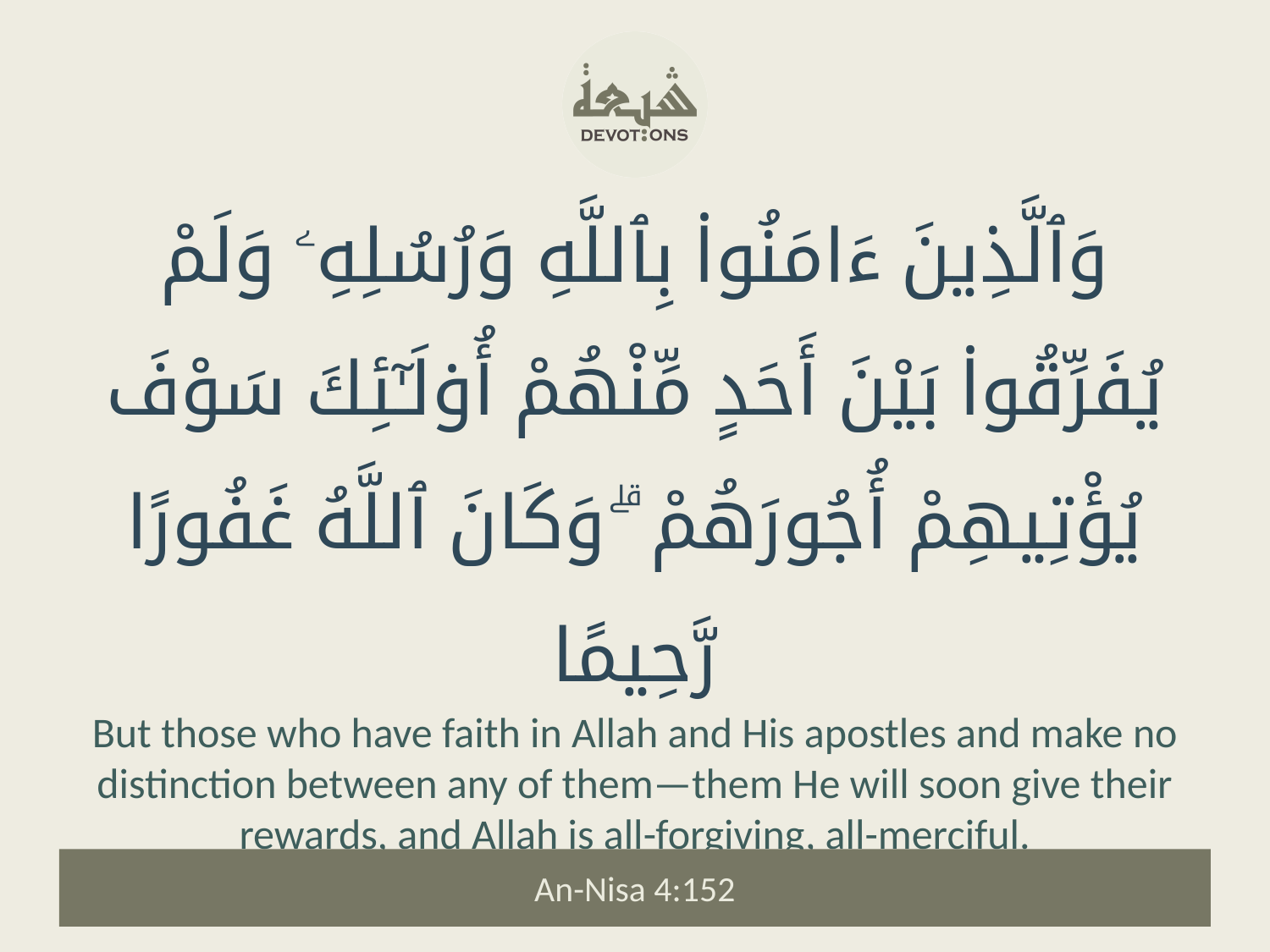

وَٱلَّذِينَ ءَامَنُوا۟ بِٱللَّهِ وَرُسُلِهِۦ وَلَمْ يُفَرِّقُوا۟ بَيْنَ أَحَدٍ مِّنْهُمْ أُو۟لَـٰٓئِكَ سَوْفَ يُؤْتِيهِمْ أُجُورَهُمْ ۗ وَكَانَ ٱللَّهُ غَفُورًا رَّحِيمًا
But those who have faith in Allah and His apostles and make no distinction between any of them—them He will soon give their rewards, and Allah is all-forgiving, all-merciful.
An-Nisa 4:152